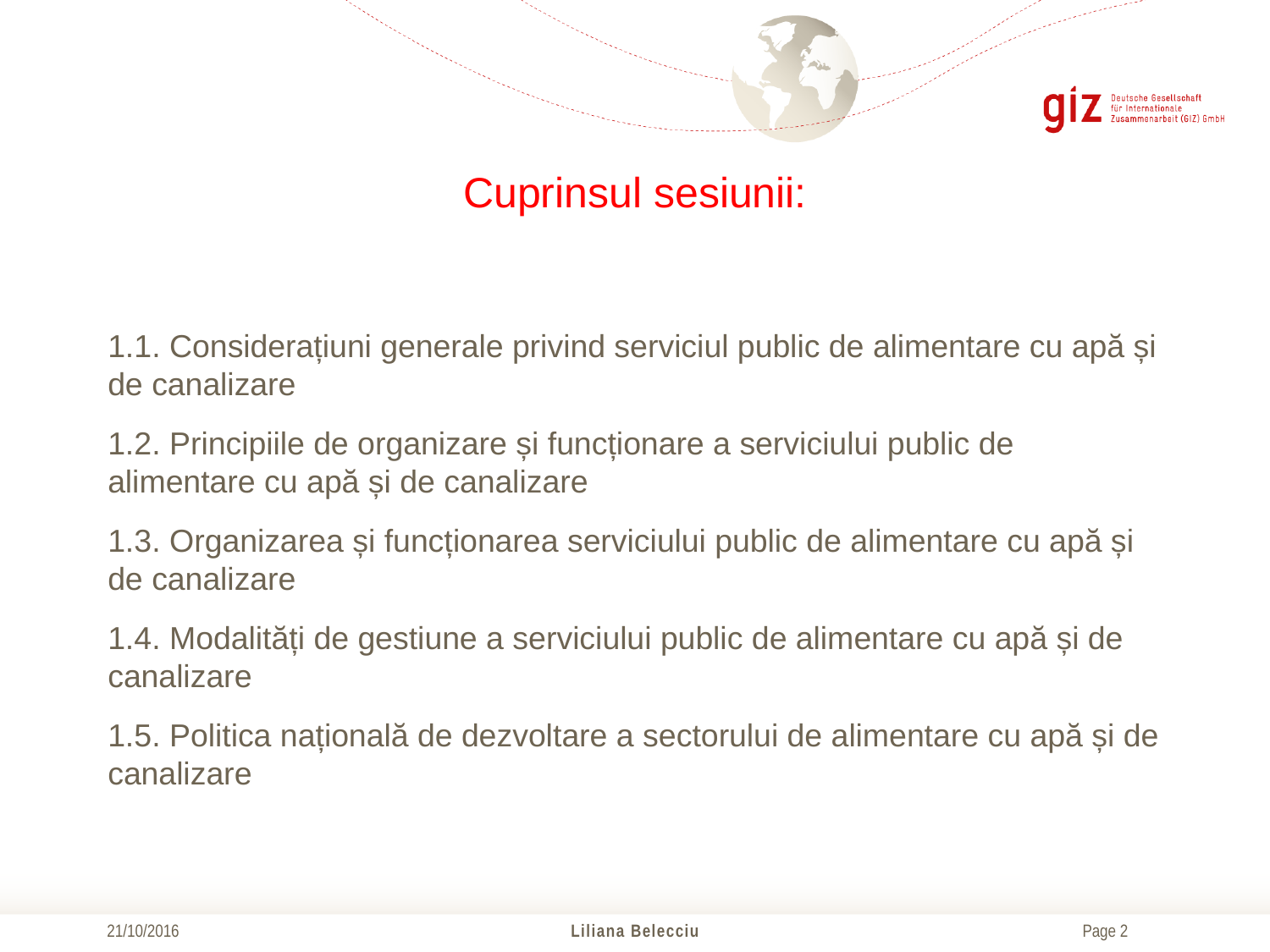

# Cuprinsul sesiunii:
1.1. Considerațiuni generale privind serviciul public de alimentare cu apă și de canalizare
1.2. Principiile de organizare și funcționare a serviciului public de alimentare cu apă și de canalizare
1.3. Organizarea și funcționarea serviciului public de alimentare cu apă și de canalizare
1.4. Modalități de gestiune a serviciului public de alimentare cu apă și de canalizare
1.5. Politica națională de dezvoltare a sectorului de alimentare cu apă și de canalizare

21/10/2016
Liliana Belecciu